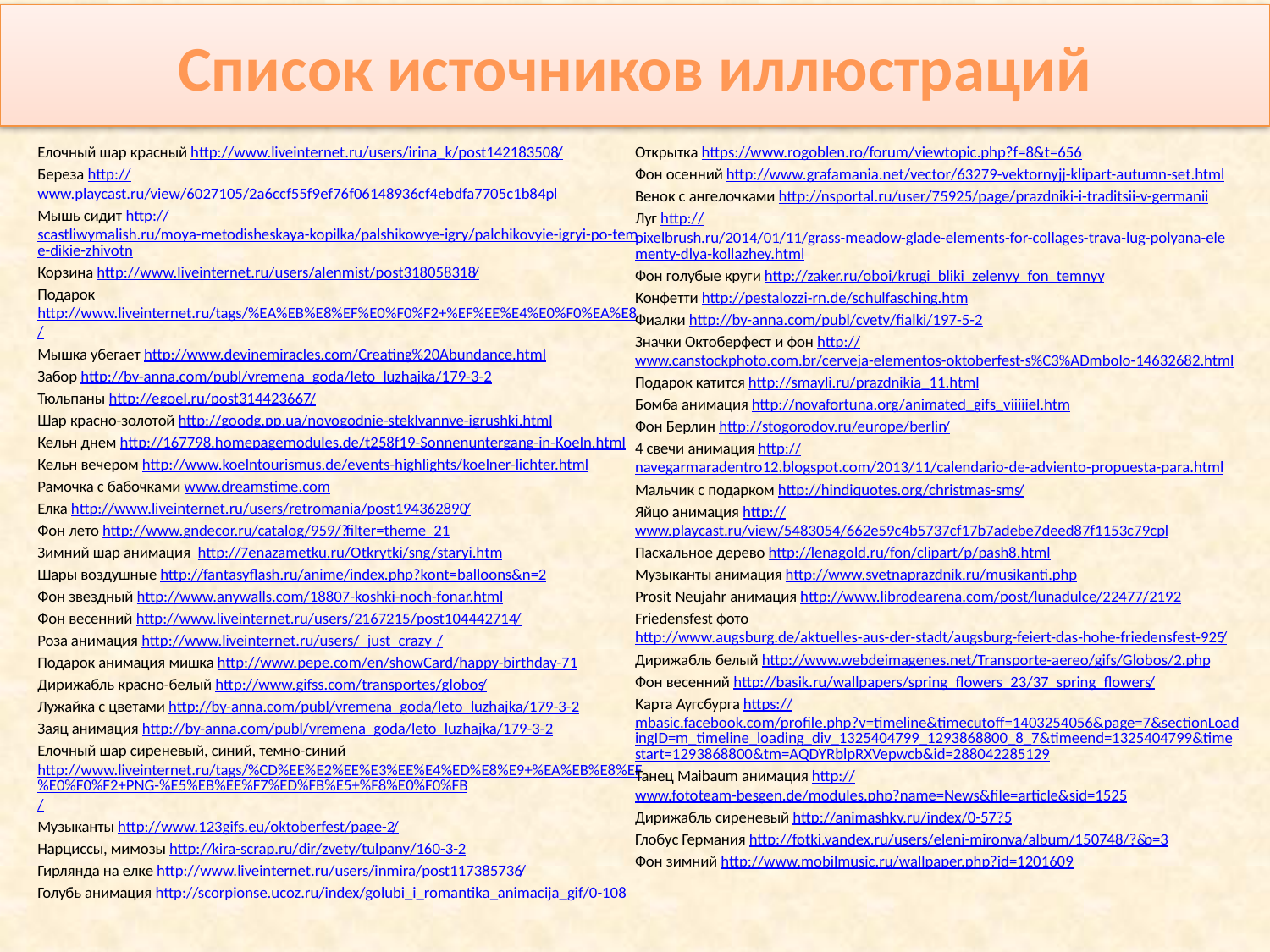

# Cписок источников иллюстраций
Елочный шар красный http://www.liveinternet.ru/users/irina_k/post142183508/
Береза http://www.playcast.ru/view/6027105/2a6ccf55f9ef76f06148936cf4ebdfa7705c1b84pl
Мышь сидит http://scastliwymalish.ru/moya-metodisheskaya-kopilka/palshikowye-igry/palchikovyie-igryi-po-teme-dikie-zhivotn
Корзина http://www.liveinternet.ru/users/alenmist/post318058318/
Подарок http://www.liveinternet.ru/tags/%EA%EB%E8%EF%E0%F0%F2+%EF%EE%E4%E0%F0%EA%E8/
Мышка убегает http://www.devinemiracles.com/Creating%20Abundance.html
Забор http://by-anna.com/publ/vremena_goda/leto_luzhajka/179-3-2
Тюльпаны http://egoel.ru/post314423667/
Шар красно-золотой http://goodg.pp.ua/novogodnie-steklyannye-igrushki.html
Кельн днем http://167798.homepagemodules.de/t258f19-Sonnenuntergang-in-Koeln.html
Кельн вечером http://www.koelntourismus.de/events-highlights/koelner-lichter.html
Рамочка с бабочками www.dreamstime.com
Елка http://www.liveinternet.ru/users/retromania/post194362890/
Фон лето http://www.gndecor.ru/catalog/959/?filter=theme_21
Зимний шар анимация  http://7enazametku.ru/Otkrytki/sng/staryi.htm
Шары воздушные http://fantasyflash.ru/anime/index.php?kont=balloons&n=2
Фон звездный http://www.anywalls.com/18807-koshki-noch-fonar.html
Фон весенний http://www.liveinternet.ru/users/2167215/post104442714/
Роза анимация http://www.liveinternet.ru/users/_just_crazy_/
Подарок анимация мишка http://www.pepe.com/en/showCard/happy-birthday-71
Дирижабль красно-белый http://www.gifss.com/transportes/globos/
Лужайка с цветами http://by-anna.com/publ/vremena_goda/leto_luzhajka/179-3-2
Заяц анимация http://by-anna.com/publ/vremena_goda/leto_luzhajka/179-3-2
Елочный шар сиреневый, синий, темно-синий http://www.liveinternet.ru/tags/%CD%EE%E2%EE%E3%EE%E4%ED%E8%E9+%EA%EB%E8%EF%E0%F0%F2+PNG-%E5%EB%EE%F7%ED%FB%E5+%F8%E0%F0%FB/
Музыканты http://www.123gifs.eu/oktoberfest/page-2/
Нарциссы, мимозы http://kira-scrap.ru/dir/zvety/tulpany/160-3-2
Гирлянда на елке http://www.liveinternet.ru/users/inmira/post117385736/
Голубь анимация http://scorpionse.ucoz.ru/index/golubi_i_romantika_animacija_gif/0-108
Открытка https://www.rogoblen.ro/forum/viewtopic.php?f=8&t=656
Фон осенний http://www.grafamania.net/vector/63279-vektornyjj-klipart-autumn-set.html
Венок с ангелочками http://nsportal.ru/user/75925/page/prazdniki-i-traditsii-v-germanii
Луг http://pixelbrush.ru/2014/01/11/grass-meadow-glade-elements-for-collages-trava-lug-polyana-elementy-dlya-kollazhey.html
Фон голубые круги http://zaker.ru/oboi/krugi_bliki_zelenyy_fon_temnyy
Конфетти http://pestalozzi-rn.de/schulfasching.htm
Фиалки http://by-anna.com/publ/cvety/fialki/197-5-2
Значки Октоберфест и фон http://www.canstockphoto.com.br/cerveja-elementos-oktoberfest-s%C3%ADmbolo-14632682.html
Подарок катится http://smayli.ru/prazdnikia_11.html
Бомба анимация http://novafortuna.org/animated_gifs_viiiiiel.htm
Фон Берлин http://stogorodov.ru/europe/berlin/
4 свечи анимация http://navegarmaradentro12.blogspot.com/2013/11/calendario-de-adviento-propuesta-para.html
Мальчик с подарком http://hindiquotes.org/christmas-sms/
Яйцо анимация http://www.playcast.ru/view/5483054/662e59c4b5737cf17b7adebe7deed87f1153c79cpl
Пасхальное дерево http://lenagold.ru/fon/clipart/p/pash8.html
Музыканты анимация http://www.svetnaprazdnik.ru/musikanti.php
Prosit Neujahr анимация http://www.librodearena.com/post/lunadulce/22477/2192
Friedensfest фото http://www.augsburg.de/aktuelles-aus-der-stadt/augsburg-feiert-das-hohe-friedensfest-925/
Дирижабль белый http://www.webdeimagenes.net/Transporte-aereo/gifs/Globos/2.php
Фон весенний http://basik.ru/wallpapers/spring_flowers_23/37_spring_flowers/
Карта Аугсбурга https://mbasic.facebook.com/profile.php?v=timeline&timecutoff=1403254056&page=7&sectionLoadingID=m_timeline_loading_div_1325404799_1293868800_8_7&timeend=1325404799&timestart=1293868800&tm=AQDYRblpRXVepwcb&id=288042285129
Танец Maibaum анимация http://www.fototeam-besgen.de/modules.php?name=News&file=article&sid=1525
Дирижабль сиреневый http://animashky.ru/index/0-57?5
Глобус Германия http://fotki.yandex.ru/users/eleni-mironya/album/150748/?&p=3
Фон зимний http://www.mobilmusic.ru/wallpaper.php?id=1201609